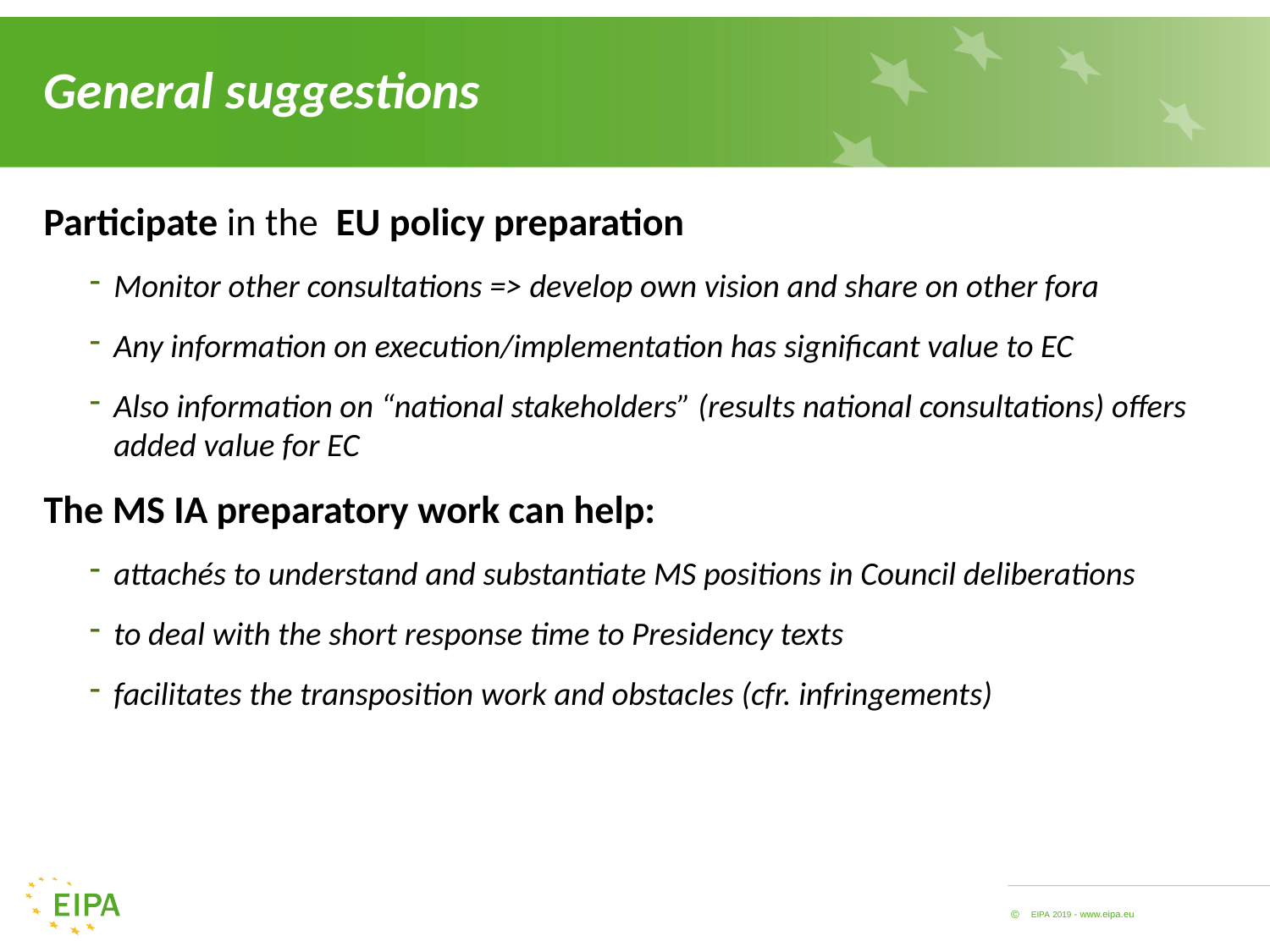

# General suggestions
Participate in the  EU policy preparation
Monitor other consultations => develop own vision and share on other fora
Any information on execution/implementation has significant value to EC
Also information on “national stakeholders” (results national consultations) offers added value for EC
The MS IA preparatory work can help:
attachés to understand and substantiate MS positions in Council deliberations
to deal with the short response time to Presidency texts
facilitates the transposition work and obstacles (cfr. infringements)